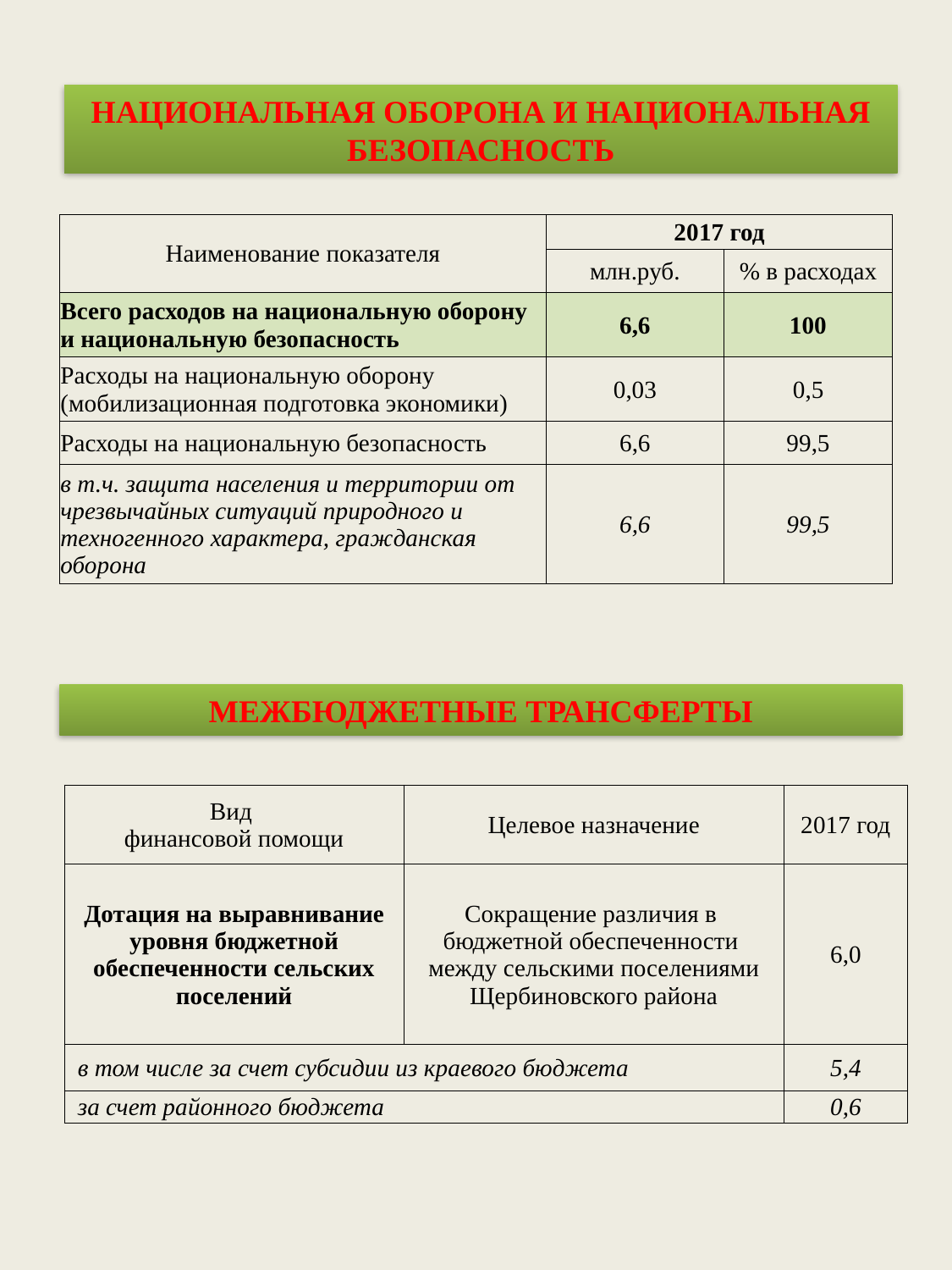

НАЦИОНАЛЬНАЯ ОБОРОНА И НАЦИОНАЛЬНАЯ БЕЗОПАСНОСТЬ
| Наименование показателя | 2017 год |  |
| --- | --- | --- |
|  | млн.руб. | % в расходах |
| Всего расходов на национальную оборону и национальную безопасность | 6,6 | 100 |
| Расходы на национальную оборону (мобилизационная подготовка экономики) | 0,03 | 0,5 |
| Расходы на национальную безопасность | 6,6 | 99,5 |
| в т.ч. защита населения и территории от чрезвычайных ситуаций природного и техногенного характера, гражданская оборона | 6,6 | 99,5 |
МЕЖБЮДЖЕТНЫЕ ТРАНСФЕРТЫ
| Вид финансовой помощи | Целевое назначение | 2017 год |
| --- | --- | --- |
| Дотация на выравнивание уровня бюджетной обеспеченности сельских поселений | Сокращение различия в бюджетной обеспеченности между сельскими поселениями Щербиновского района | 6,0 |
| в том числе за счет субсидии из краевого бюджета |  | 5,4 |
| за счет районного бюджета |  | 0,6 |